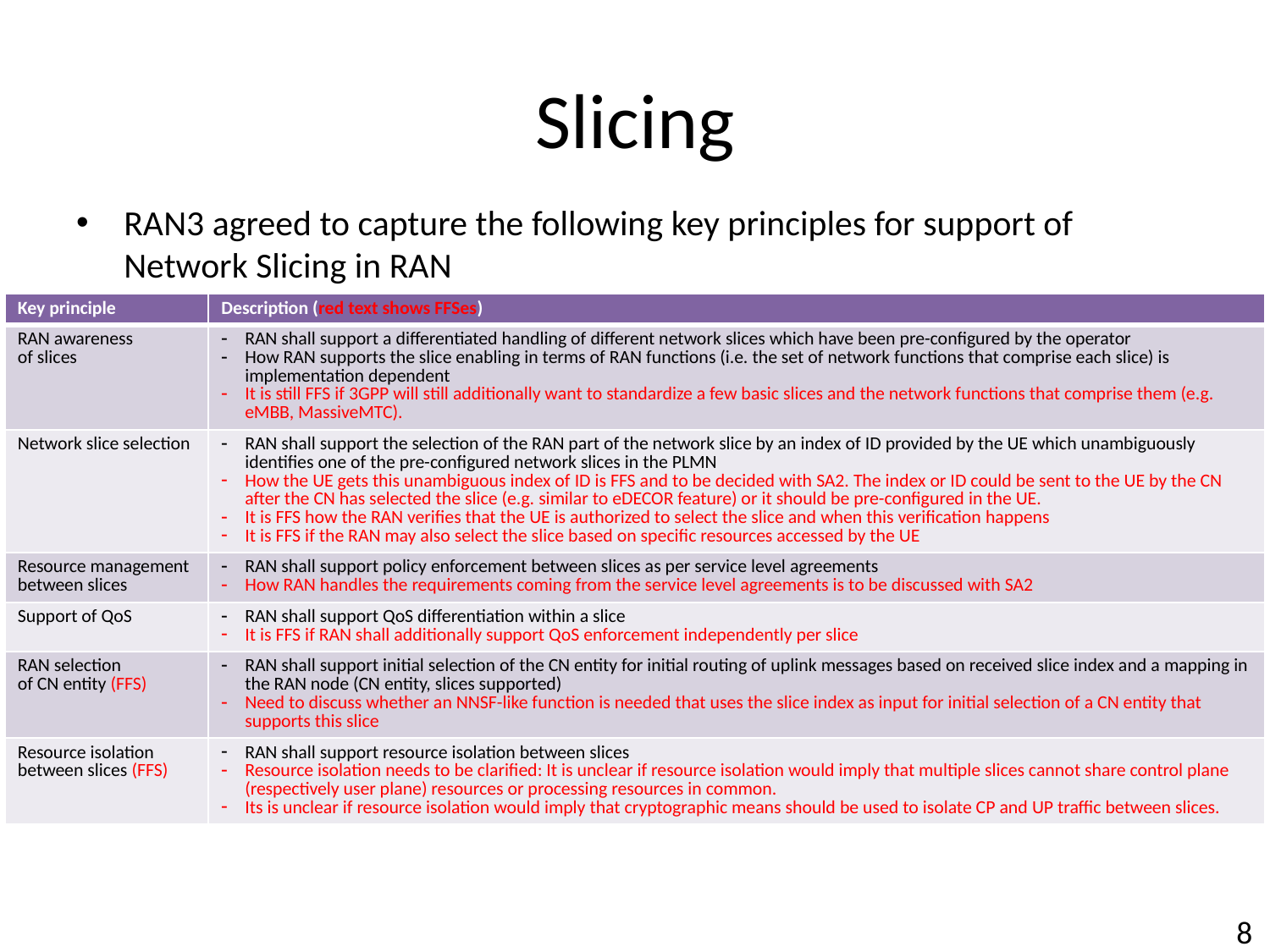

# Slicing
RAN3 agreed to capture the following key principles for support of Network Slicing in RAN
| Key principle | Description (red text shows FFSes) |
| --- | --- |
| RAN awareness of slices | RAN shall support a differentiated handling of different network slices which have been pre-configured by the operator How RAN supports the slice enabling in terms of RAN functions (i.e. the set of network functions that comprise each slice) is implementation dependent It is still FFS if 3GPP will still additionally want to standardize a few basic slices and the network functions that comprise them (e.g. eMBB, MassiveMTC). |
| Network slice selection | RAN shall support the selection of the RAN part of the network slice by an index of ID provided by the UE which unambiguously identifies one of the pre-configured network slices in the PLMN How the UE gets this unambiguous index of ID is FFS and to be decided with SA2. The index or ID could be sent to the UE by the CN after the CN has selected the slice (e.g. similar to eDECOR feature) or it should be pre-configured in the UE. It is FFS how the RAN verifies that the UE is authorized to select the slice and when this verification happens It is FFS if the RAN may also select the slice based on specific resources accessed by the UE |
| Resource management between slices | RAN shall support policy enforcement between slices as per service level agreements How RAN handles the requirements coming from the service level agreements is to be discussed with SA2 |
| Support of QoS | RAN shall support QoS differentiation within a slice It is FFS if RAN shall additionally support QoS enforcement independently per slice |
| RAN selection of CN entity (FFS) | RAN shall support initial selection of the CN entity for initial routing of uplink messages based on received slice index and a mapping in the RAN node (CN entity, slices supported) Need to discuss whether an NNSF-like function is needed that uses the slice index as input for initial selection of a CN entity that supports this slice |
| Resource isolation between slices (FFS) | RAN shall support resource isolation between slices Resource isolation needs to be clarified: It is unclear if resource isolation would imply that multiple slices cannot share control plane (respectively user plane) resources or processing resources in common. Its is unclear if resource isolation would imply that cryptographic means should be used to isolate CP and UP traffic between slices. |
8